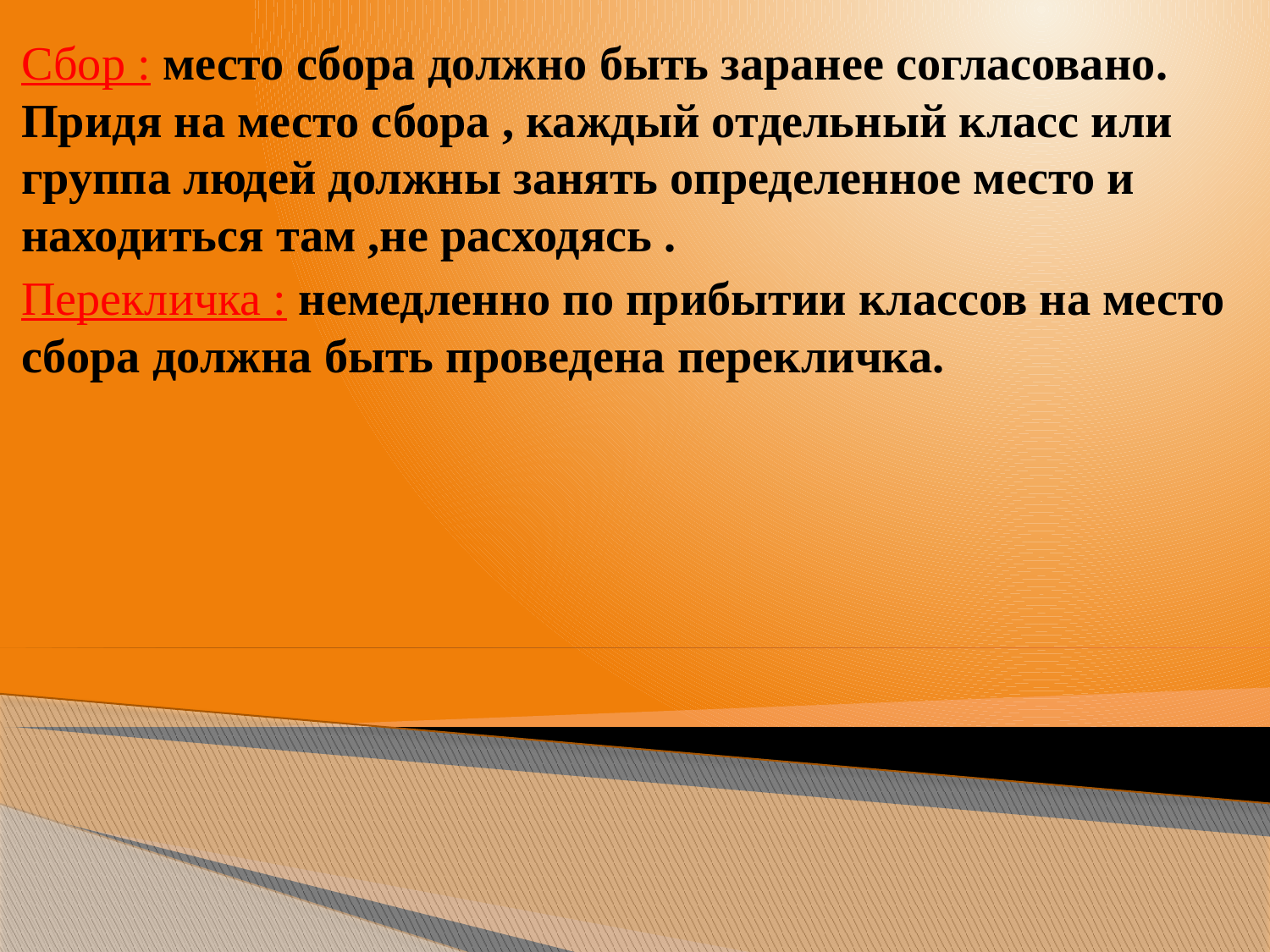

Сбор : место сбора должно быть заранее согласовано. Придя на место сбора , каждый отдельный класс или группа людей должны занять определенное место и находиться там ,не расходясь .
Перекличка : немедленно по прибытии классов на место сбора должна быть проведена перекличка.